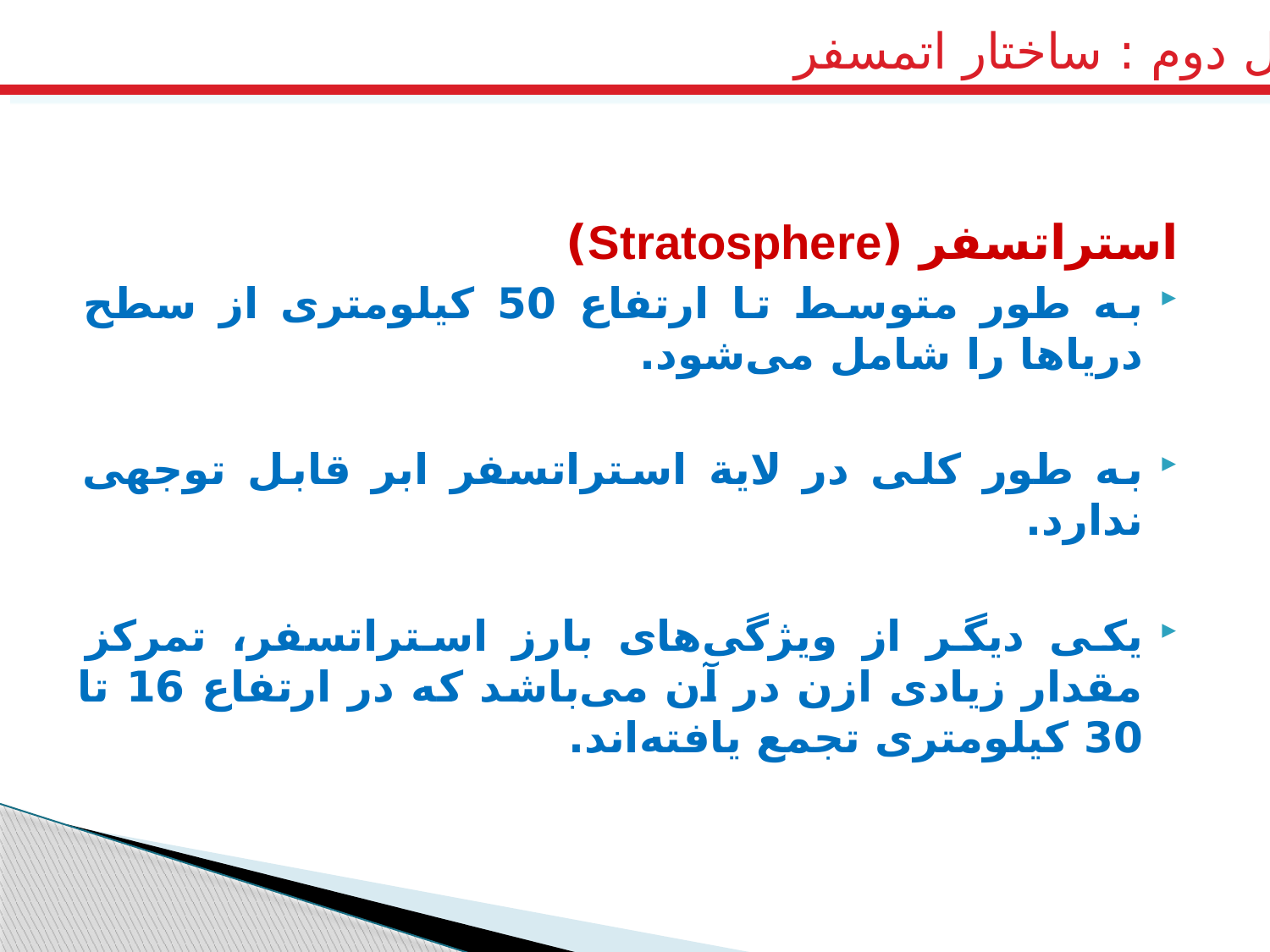

فصل دوم : ساختار اتمسفر

استراتسفر (Stratosphere)
به طور متوسط تا ارتفاع 50 كیلومتری از سطح دریاها را شامل می‌شود.

به طور كلی در لایة‌ استراتسفر ابر قابل توجهی ندارد.

یكی دیگر از ویژگی‌های بارز استراتسفر، تمركز مقدار زیادی ازن در آن می‌باشد كه در ارتفاع 16 تا 30 كیلومتری تجمع یافته‌اند.